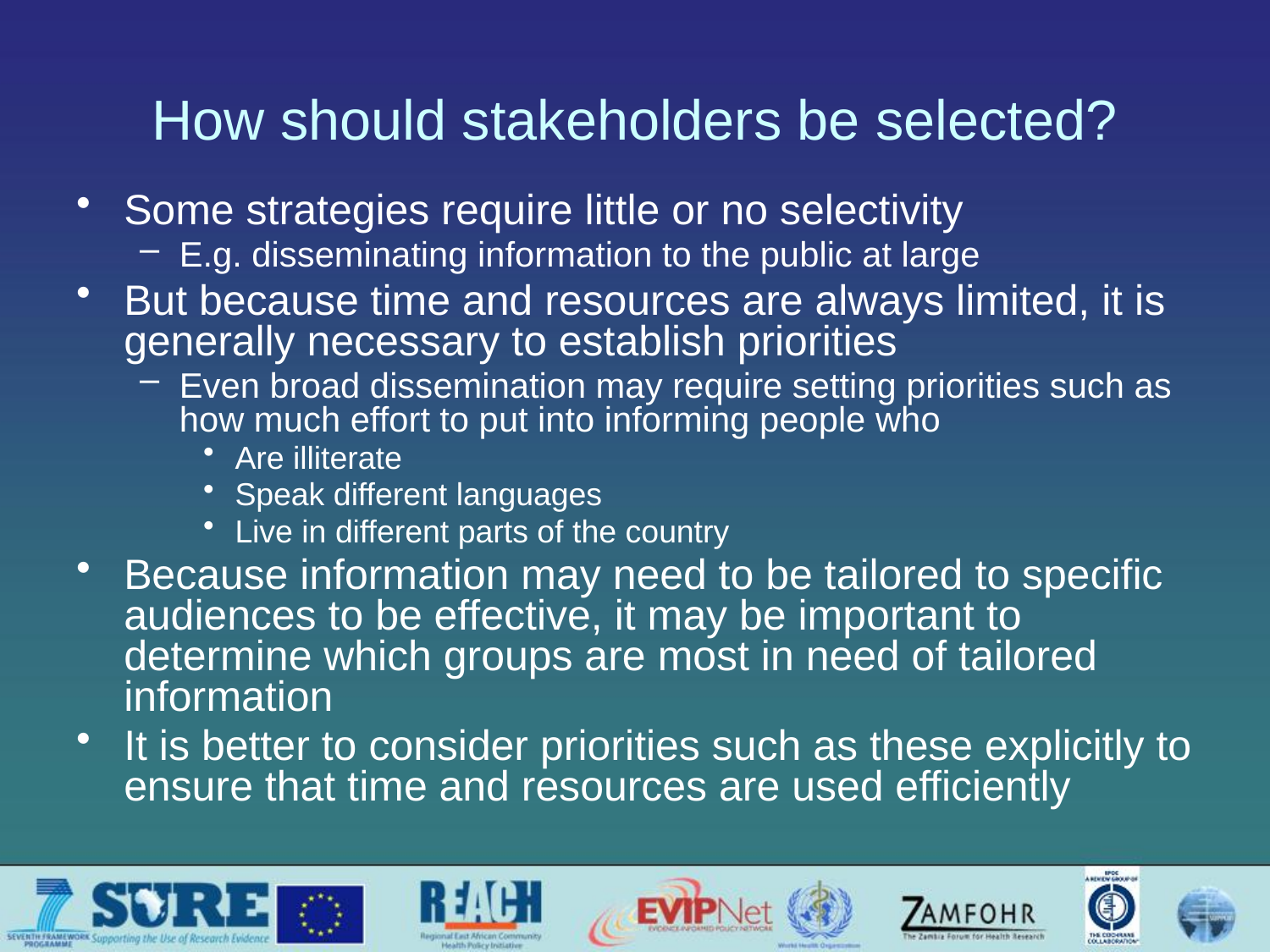

# How should stakeholders be selected?
Some strategies require little or no selectivity
E.g. disseminating information to the public at large
But because time and resources are always limited, it is generally necessary to establish priorities
Even broad dissemination may require setting priorities such as how much effort to put into informing people who
Are illiterate
Speak different languages
Live in different parts of the country
Because information may need to be tailored to specific audiences to be effective, it may be important to determine which groups are most in need of tailored information
It is better to consider priorities such as these explicitly to ensure that time and resources are used efficiently